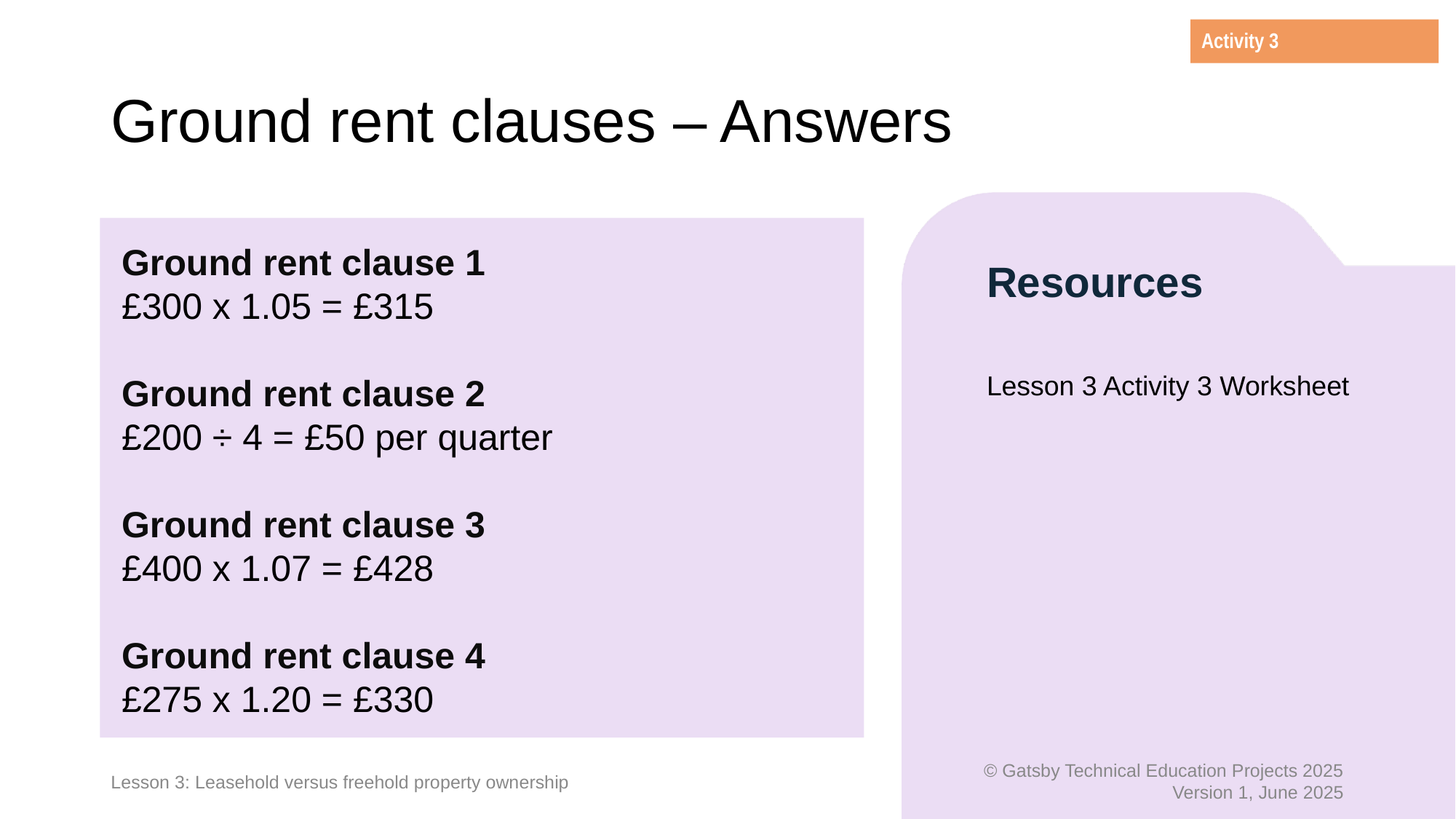

Activity 3
# Ground rent clauses – Answers
Ground rent clause 1
£300 x 1.05 = £315

Ground rent clause 2
£200 ÷ 4 = £50 per quarter

Ground rent clause 3
£400 x 1.07 = £428

Ground rent clause 4
£275 x 1.20 = £330
Resources
Lesson 3 Activity 3 Worksheet
Lesson 3: Leasehold versus freehold property ownership